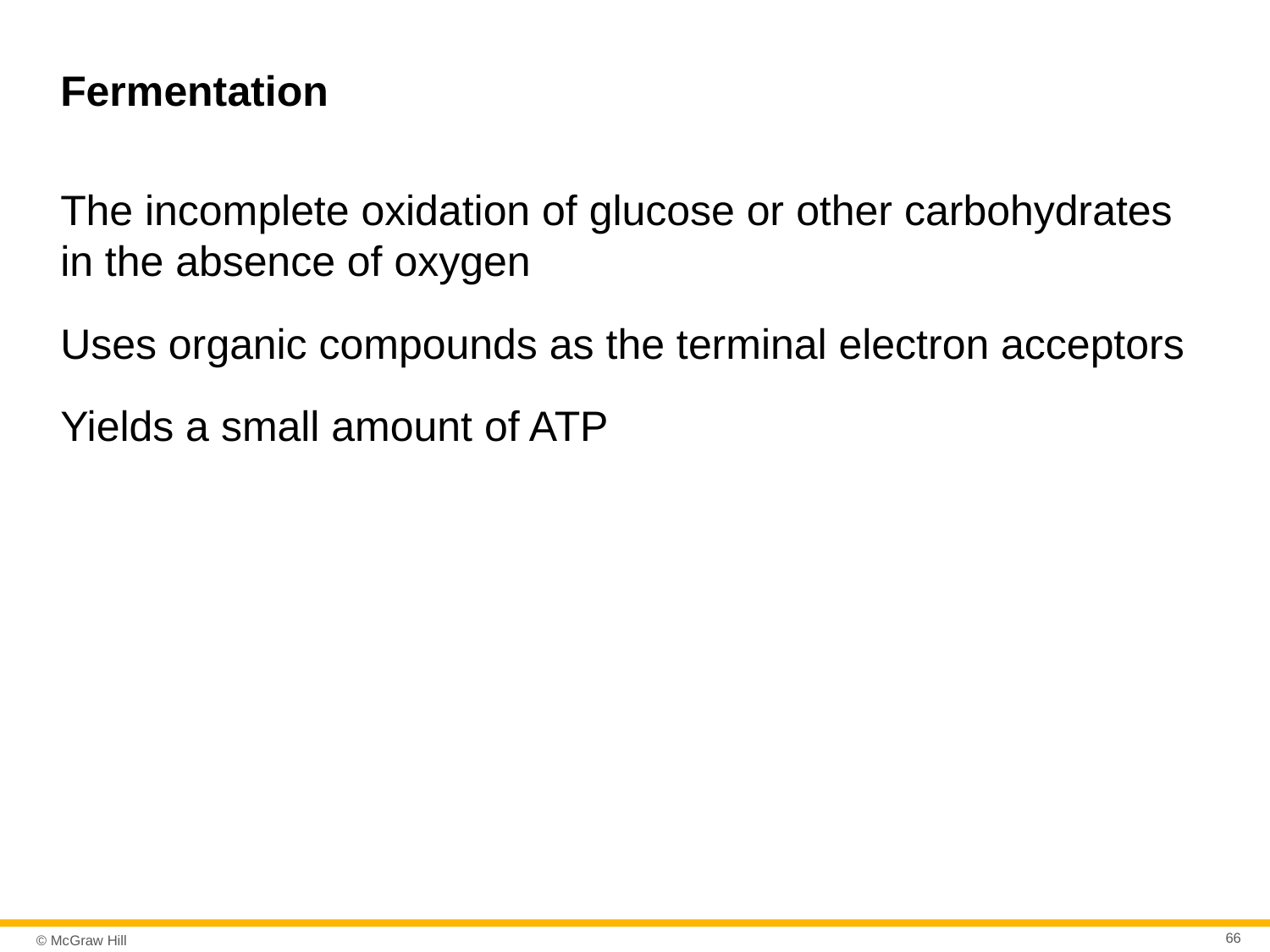

# Fermentation
The incomplete oxidation of glucose or other carbohydrates in the absence of oxygen
Uses organic compounds as the terminal electron acceptors
Yields a small amount of ATP